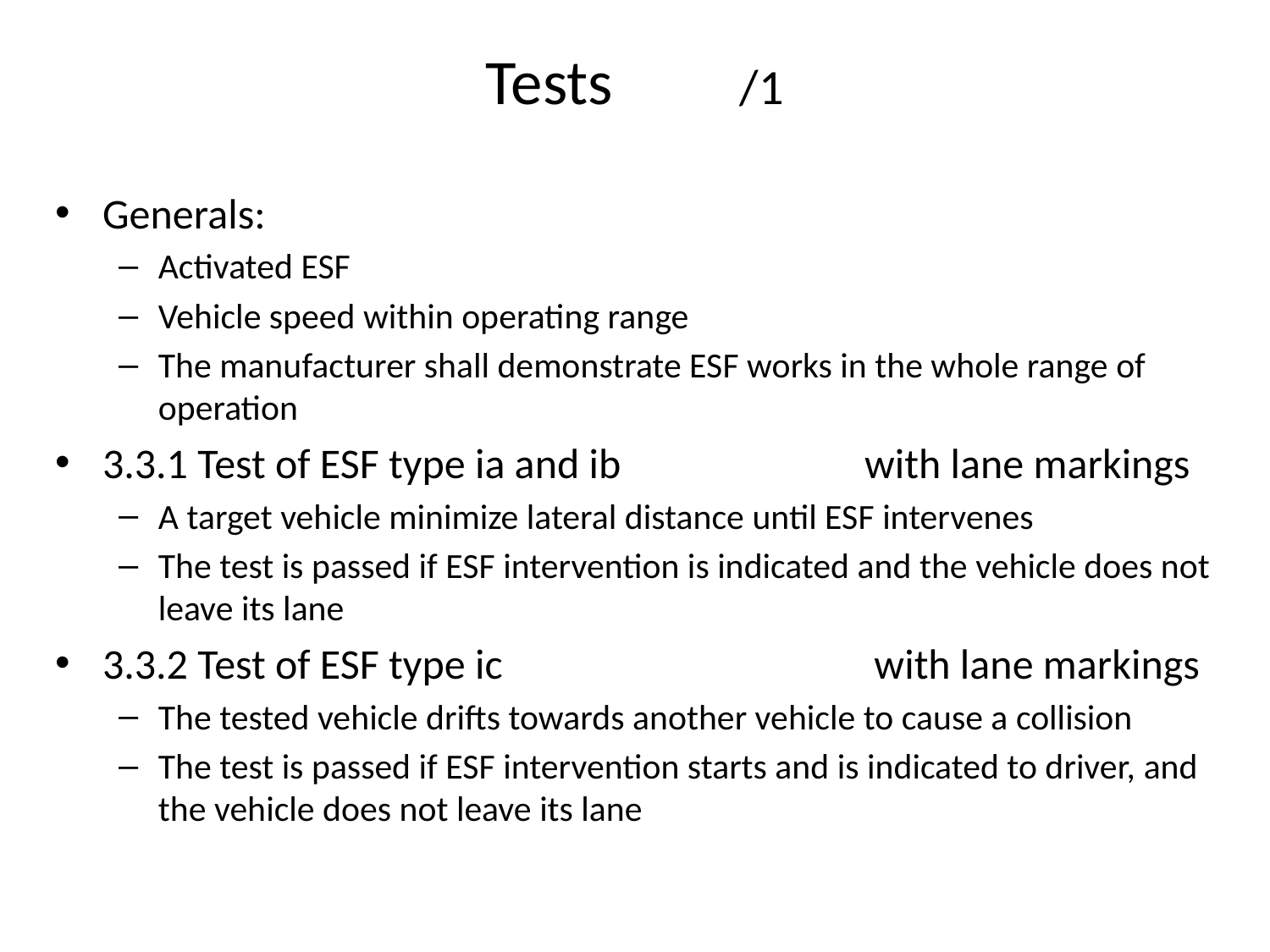

# Tests	/1
Generals:
Activated ESF
Vehicle speed within operating range
The manufacturer shall demonstrate ESF works in the whole range of operation
3.3.1 Test of ESF type ia and ib		with lane markings
A target vehicle minimize lateral distance until ESF intervenes
The test is passed if ESF intervention is indicated and the vehicle does not leave its lane
3.3.2 Test of ESF type ic			 with lane markings
The tested vehicle drifts towards another vehicle to cause a collision
The test is passed if ESF intervention starts and is indicated to driver, and the vehicle does not leave its lane